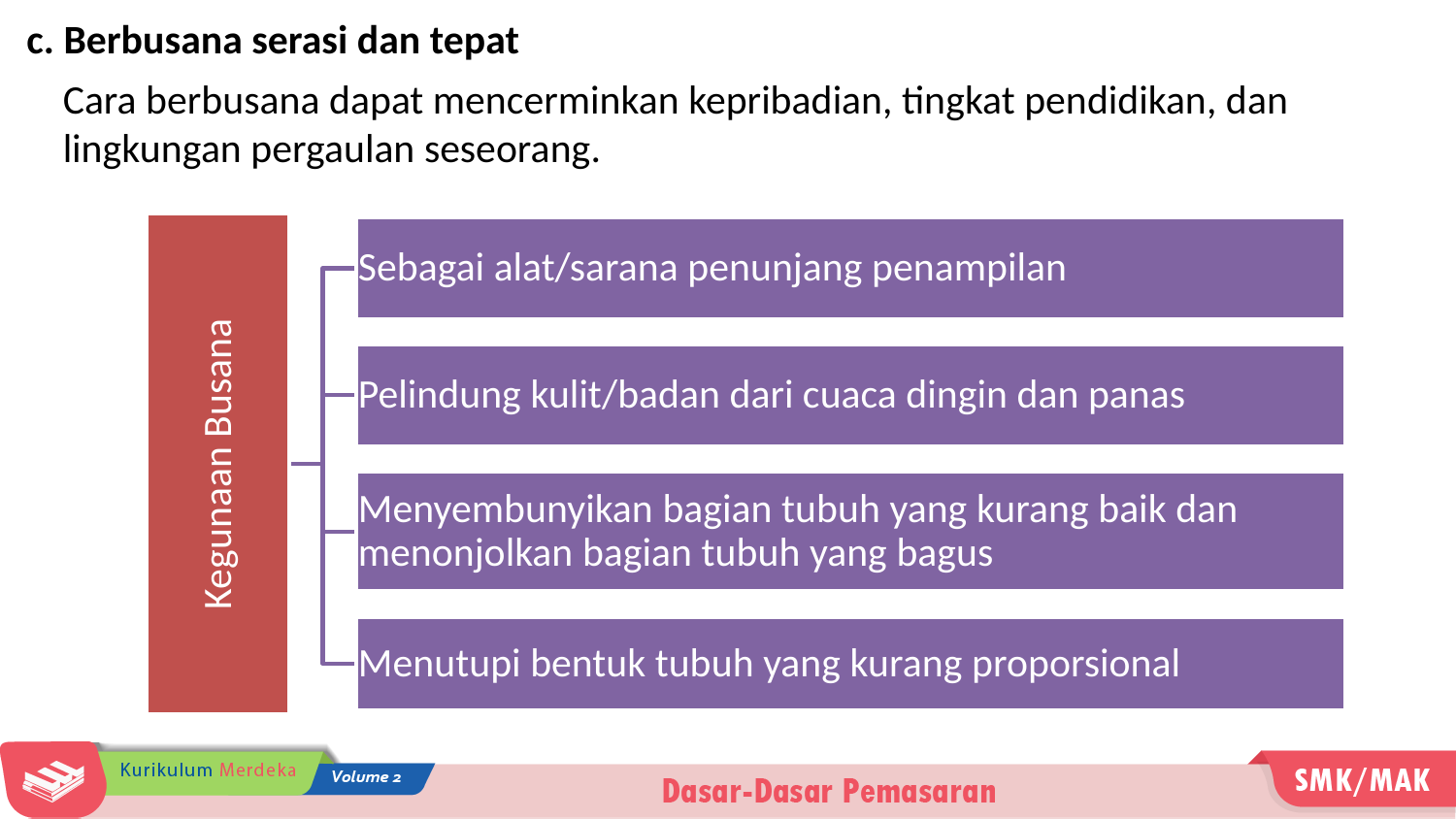

c. Berbusana serasi dan tepat
Cara berbusana dapat mencerminkan kepribadian, tingkat pendidikan, dan lingkungan pergaulan seseorang.

Kegunaan Busana
Sebagai alat/sarana penunjang penampilan
Pelindung kulit/badan dari cuaca dingin dan panas
Menyembunyikan bagian tubuh yang kurang baik dan menonjolkan bagian tubuh yang bagus
Menutupi bentuk tubuh yang kurang proporsional